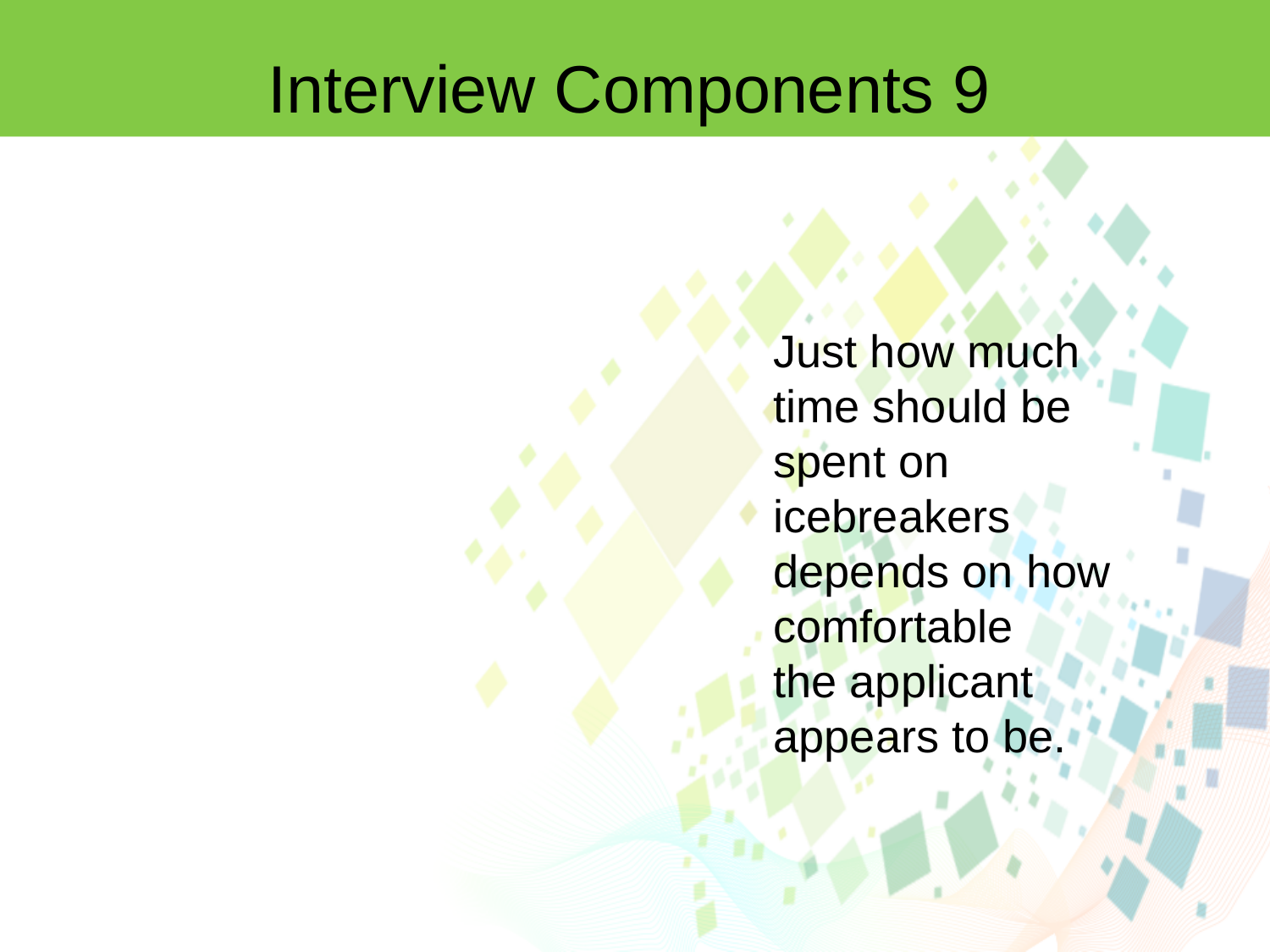

Interview Components 9
Just how much
time should be spent on icebreakers depends on how comfortable
the applicant appears to be.